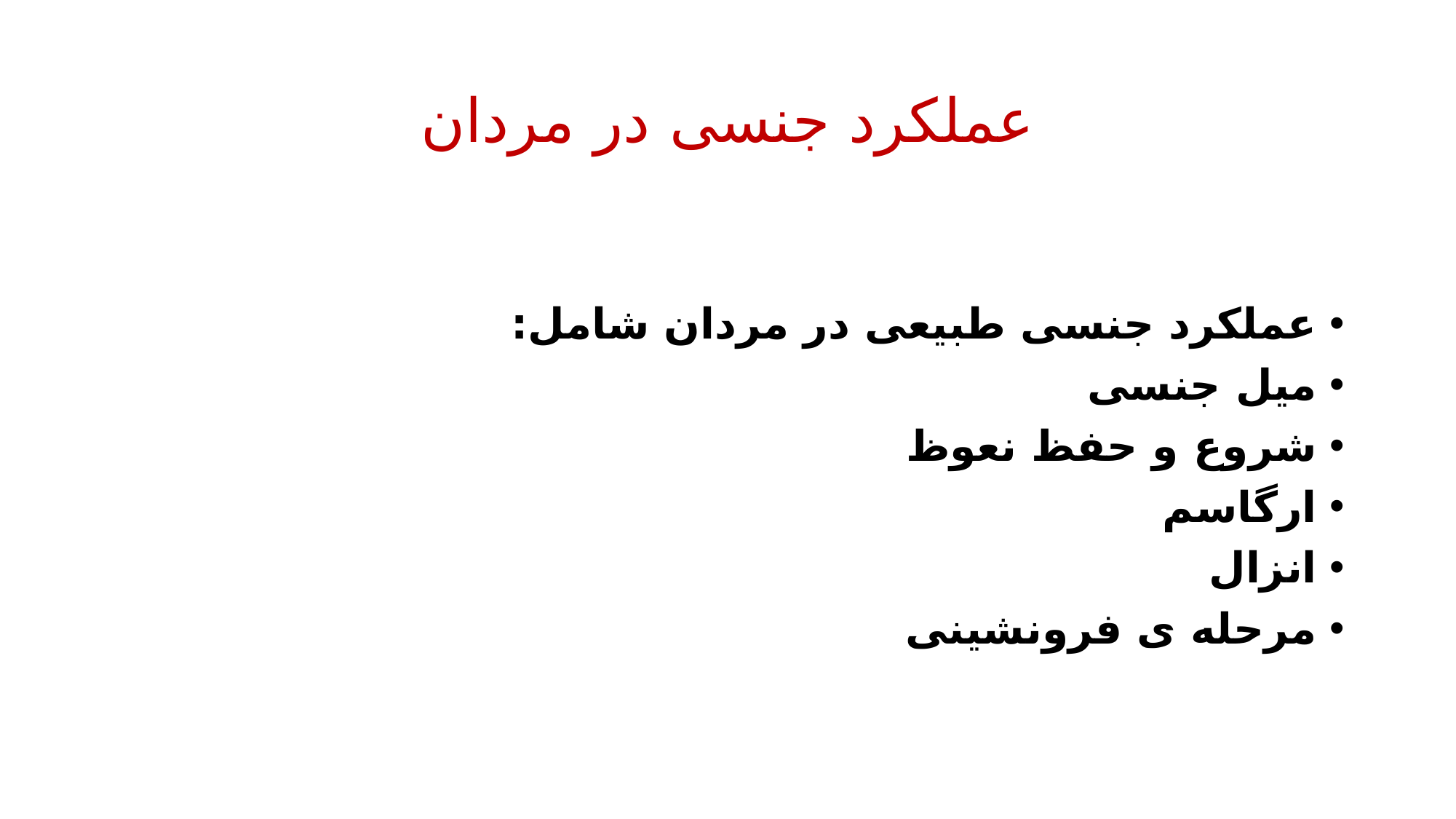

# عملکرد جنسی در مردان
عملکرد جنسی طبیعی در مردان شامل:
میل جنسی
شروع و حفظ نعوظ
ارگاسم
انزال
مرحله ی فرونشینی